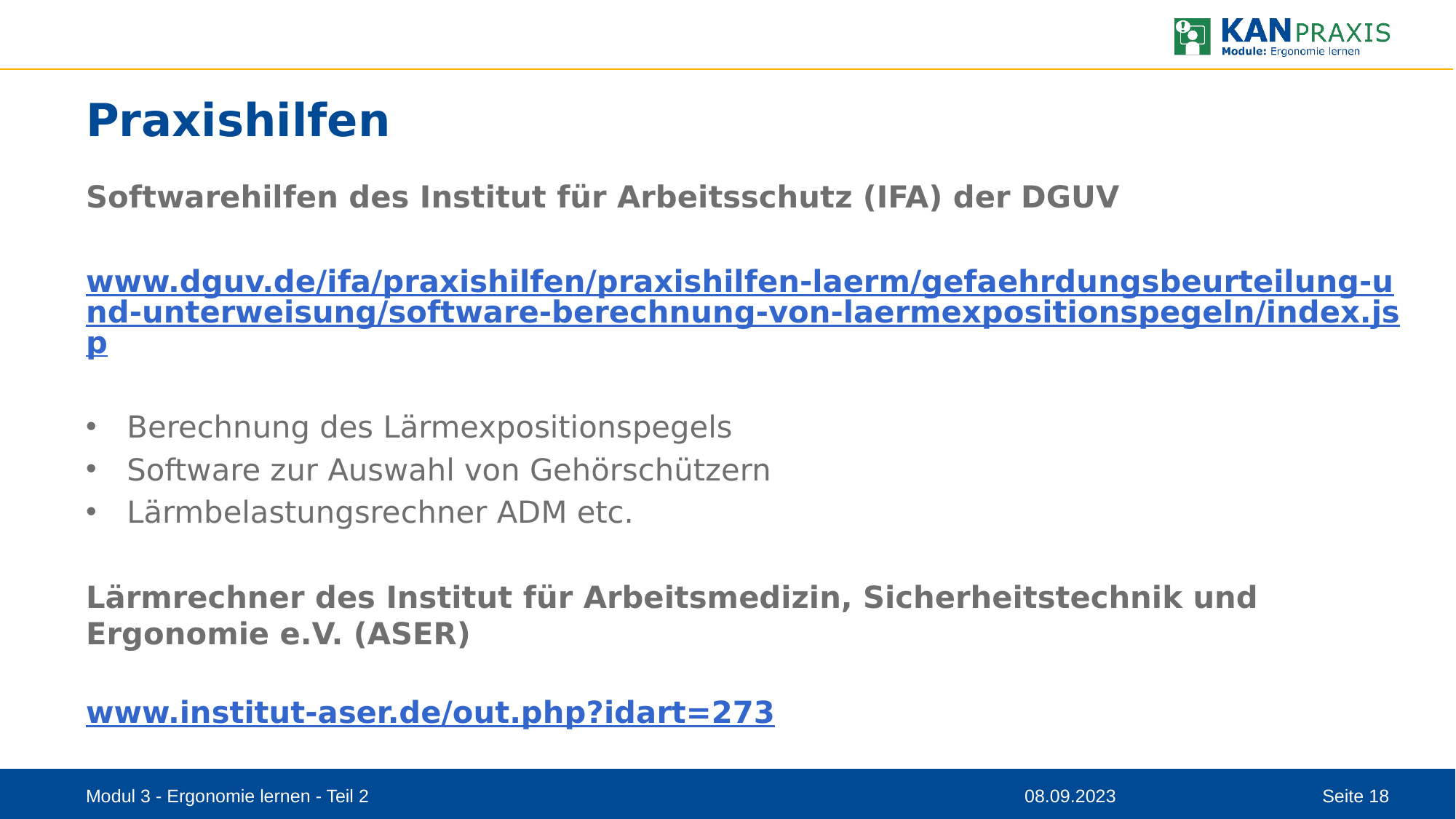

# Praxishilfen
Softwarehilfen des Institut für Arbeitsschutz (IFA) der DGUV

www.dguv.de/ifa/praxishilfen/praxishilfen-laerm/gefaehrdungsbeurteilung-und-unterweisung/software-berechnung-von-laermexpositionspegeln/index.jsp

Berechnung des Lärmexpositionspegels
Software zur Auswahl von Gehörschützern
Lärmbelastungsrechner ADM etc.

Lärmrechner des Institut für Arbeitsmedizin, Sicherheitstechnik und Ergonomie e.V. (ASER)
www.institut-aser.de/out.php?idart=273
Modul 3 - Ergonomie lernen - Teil 2
08.09.2023
Seite 18